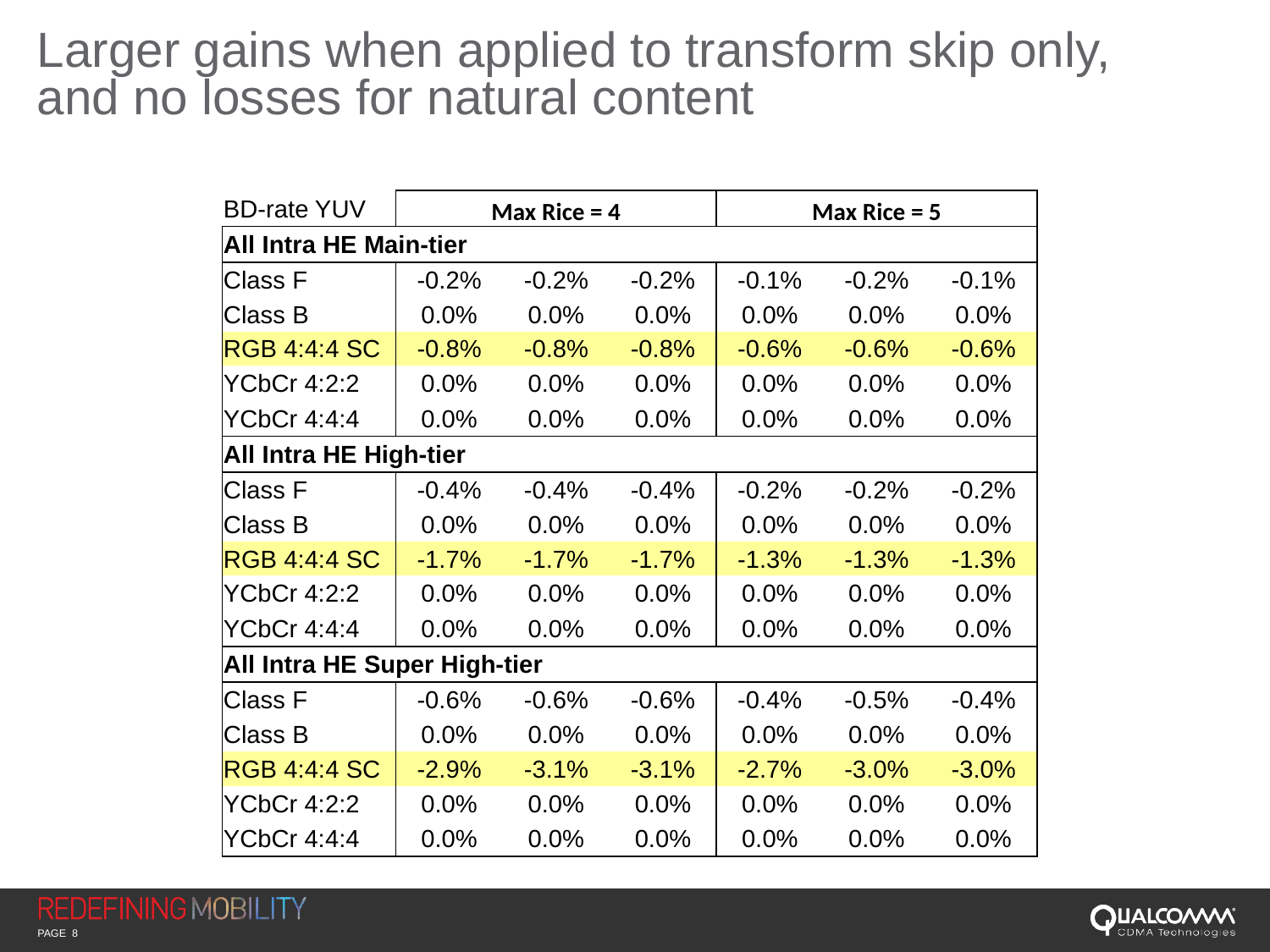

# Larger gains when applied to transform skip only, and no losses for natural content

| BD-rate YUV | Max Rice = 4 |  |  | Max Rice = 5 |  |  |
| --- | --- | --- | --- | --- | --- | --- |
| All Intra HE Main-tier |  |  |  |  |  |  |
| Class F | -0.2% | -0.2% | -0.2% | -0.1% | -0.2% | -0.1% |
| Class B | 0.0% | 0.0% | 0.0% | 0.0% | 0.0% | 0.0% |
| RGB 4:4:4 SC | -0.8% | -0.8% | -0.8% | -0.6% | -0.6% | -0.6% |
| YCbCr 4:2:2 | 0.0% | 0.0% | 0.0% | 0.0% | 0.0% | 0.0% |
| YCbCr 4:4:4 | 0.0% | 0.0% | 0.0% | 0.0% | 0.0% | 0.0% |
| All Intra HE High-tier |  |  |  |  |  |  |
| Class F | -0.4% | -0.4% | -0.4% | -0.2% | -0.2% | -0.2% |
| Class B | 0.0% | 0.0% | 0.0% | 0.0% | 0.0% | 0.0% |
| RGB 4:4:4 SC | -1.7% | -1.7% | -1.7% | -1.3% | -1.3% | -1.3% |
| YCbCr 4:2:2 | 0.0% | 0.0% | 0.0% | 0.0% | 0.0% | 0.0% |
| YCbCr 4:4:4 | 0.0% | 0.0% | 0.0% | 0.0% | 0.0% | 0.0% |
| All Intra HE Super High-tier |  |  |  |  |  |  |
| Class F | -0.6% | -0.6% | -0.6% | -0.4% | -0.5% | -0.4% |
| Class B | 0.0% | 0.0% | 0.0% | 0.0% | 0.0% | 0.0% |
| RGB 4:4:4 SC | -2.9% | -3.1% | -3.1% | -2.7% | -3.0% | -3.0% |
| YCbCr 4:2:2 | 0.0% | 0.0% | 0.0% | 0.0% | 0.0% | 0.0% |
| YCbCr 4:4:4 | 0.0% | 0.0% | 0.0% | 0.0% | 0.0% | 0.0% |